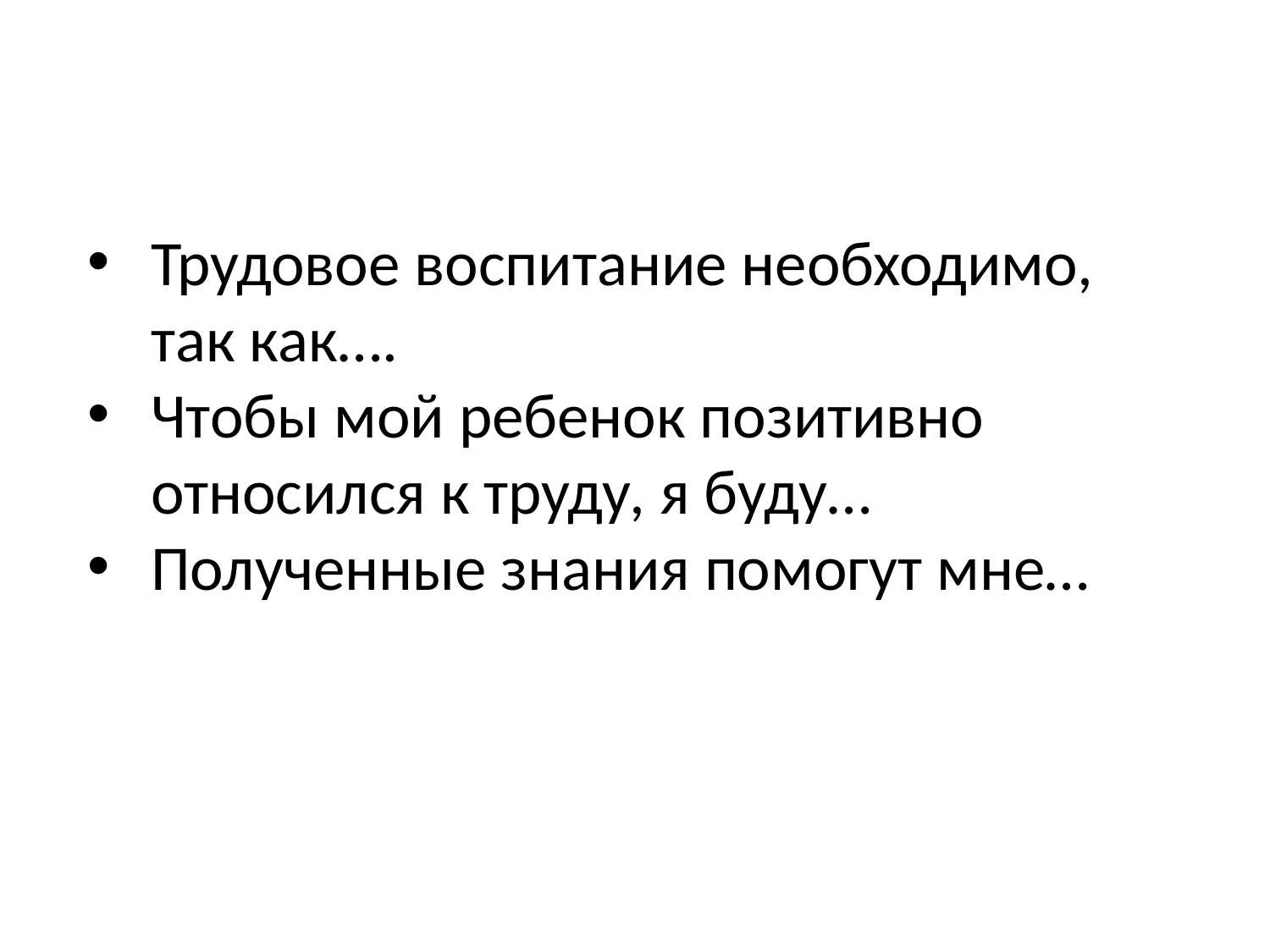

Трудовое воспитание необходимо, так как….
Чтобы мой ребенок позитивно относился к труду, я буду…
Полученные знания помогут мне…